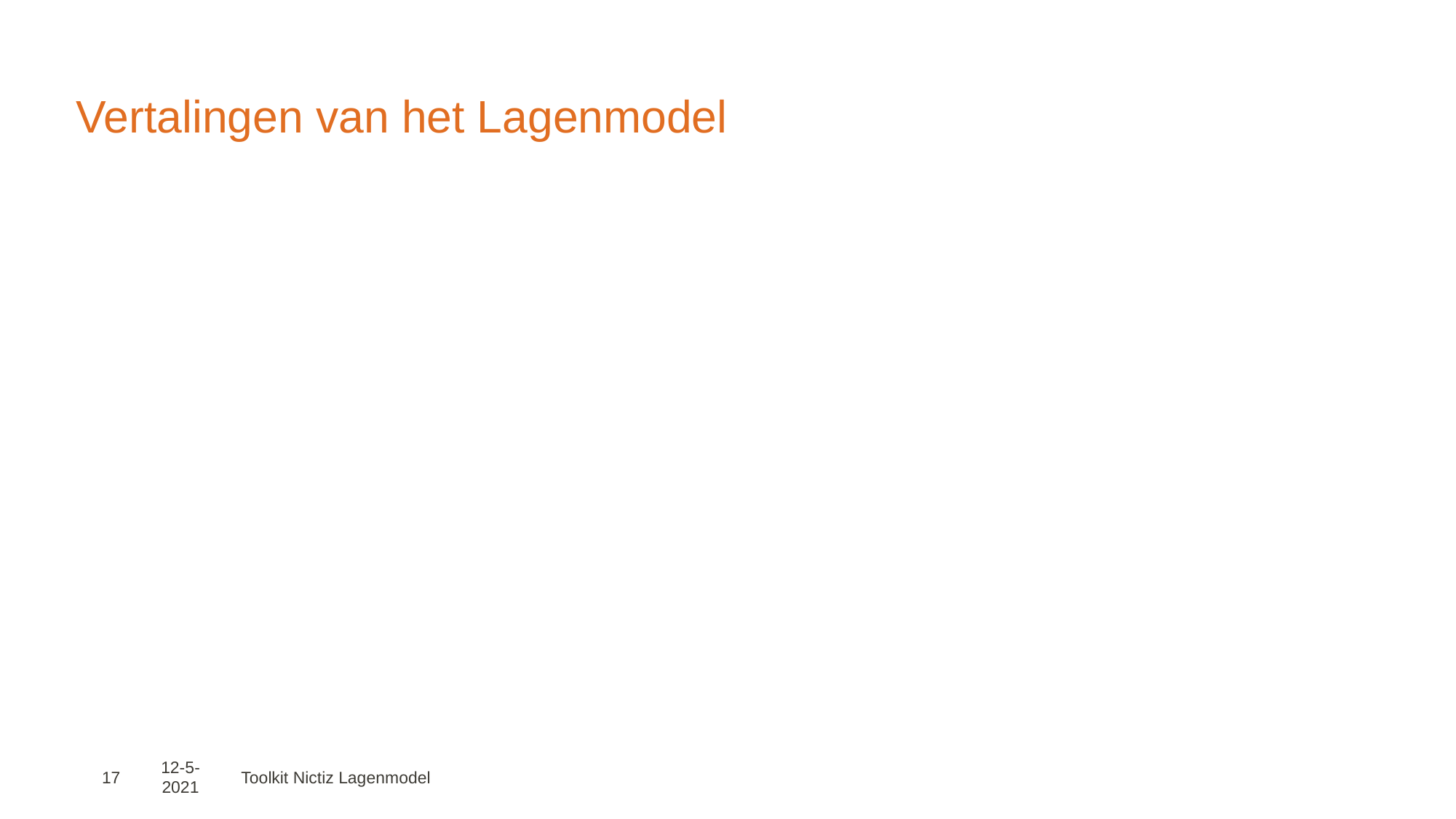

# Vertalingen van het Lagenmodel

17
12-5-2021
Toolkit Nictiz Lagenmodel